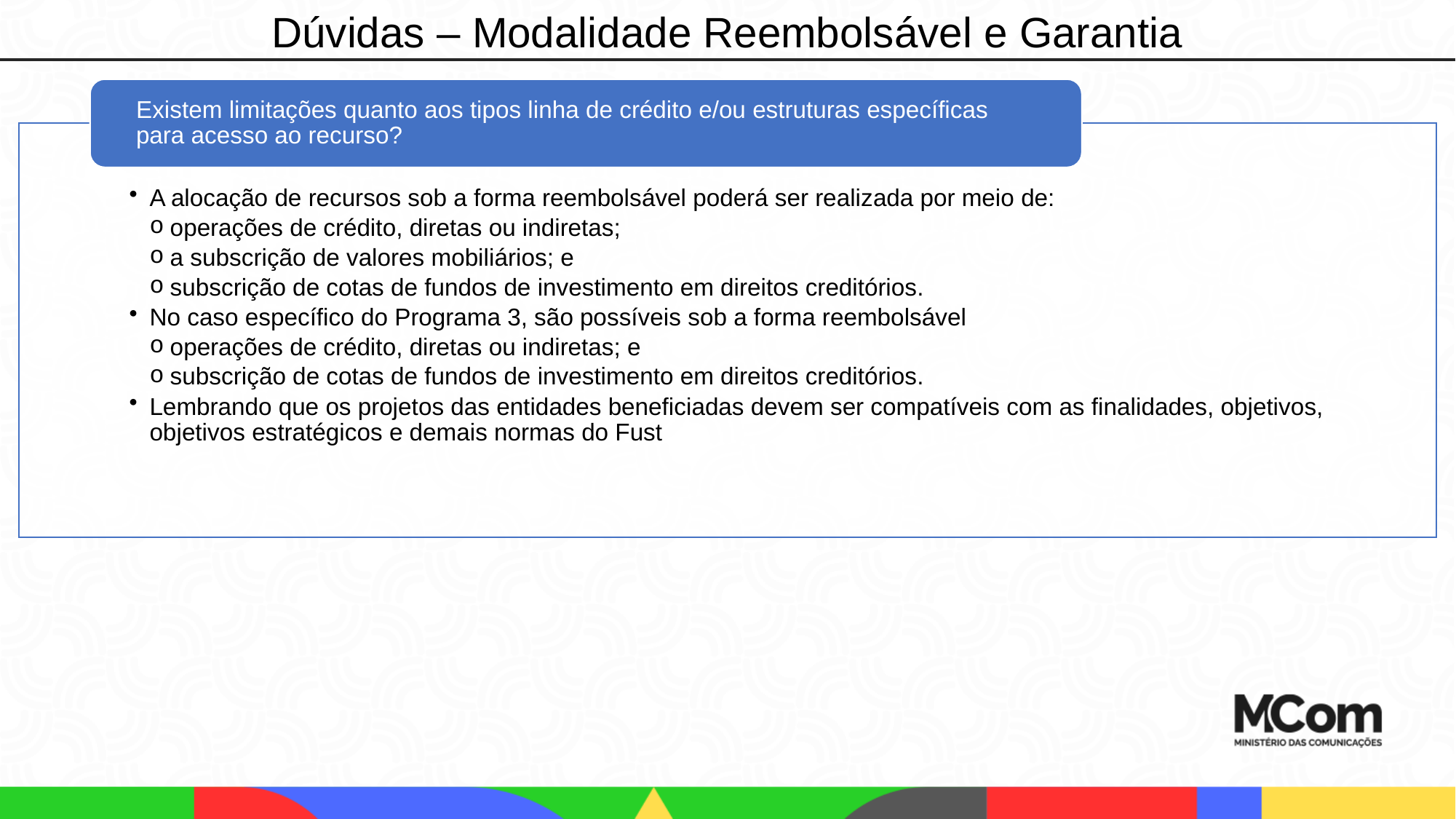

Dúvidas – Modalidade Reembolsável e Garantia
A alocação de recursos sob a forma reembolsável poderá ser realizada por meio de:
operações de crédito, diretas ou indiretas;
a subscrição de valores mobiliários; e
subscrição de cotas de fundos de investimento em direitos creditórios.
No caso específico do Programa 3, são possíveis sob a forma reembolsável
operações de crédito, diretas ou indiretas; e
subscrição de cotas de fundos de investimento em direitos creditórios.
Lembrando que os projetos das entidades beneficiadas devem ser compatíveis com as finalidades, objetivos, objetivos estratégicos e demais normas do Fust
Existem limitações quanto aos tipos linha de crédito e/ou estruturas específicas para acesso ao recurso?